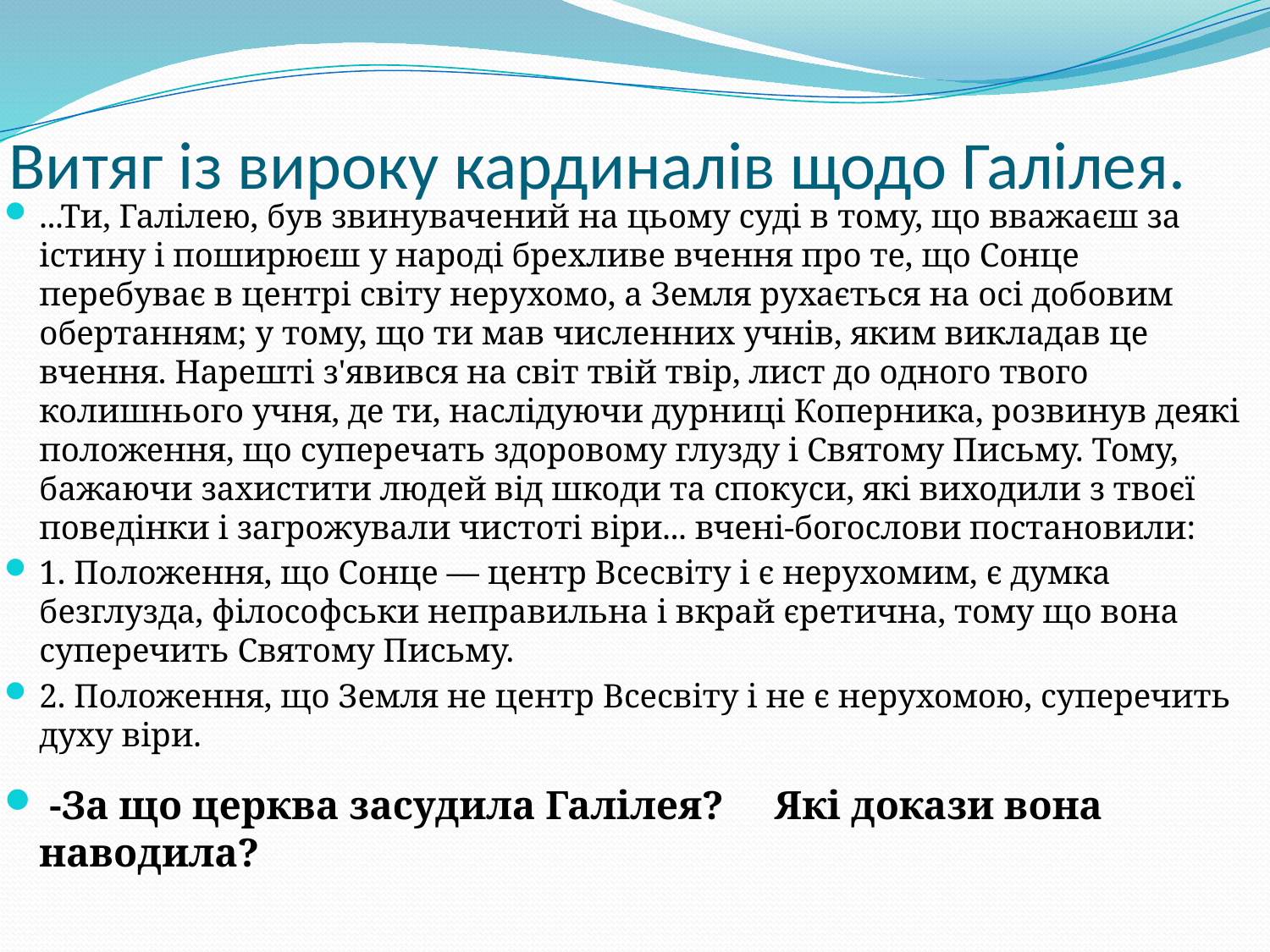

# Витяг із вироку кардиналів щодо Галілея.
...Ти, Галілею, був звинувачений на цьому суді в тому, що вважаєш за істину і поширюєш у народі брехливе вчення про те, що Сонце перебуває в центрі світу нерухомо, а Земля рухається на осі добовим обертанням; у тому, що ти мав численних учнів, яким викладав це вчення. Нарешті з'явився на світ твій твір, лист до одного твого колишнього учня, де ти, наслідуючи дурниці Коперника, розвинув деякі положення, що суперечать здоровому глузду і Святому Письму. Тому, бажаючи захистити людей від шкоди та спокуси, які виходили з твоєї поведінки і загрожували чистоті віри... вчені-богослови постановили:
1. Положення, що Сонце — центр Всесвіту і є нерухомим, є думка безглузда, філософськи неправильна і вкрай єретична, тому що вона суперечить Святому Письму.
2. Положення, що Земля не центр Всесвіту і не є нерухомою, суперечить духу віри.

 -За що церква засудила Галілея?     Які докази вона наводила?